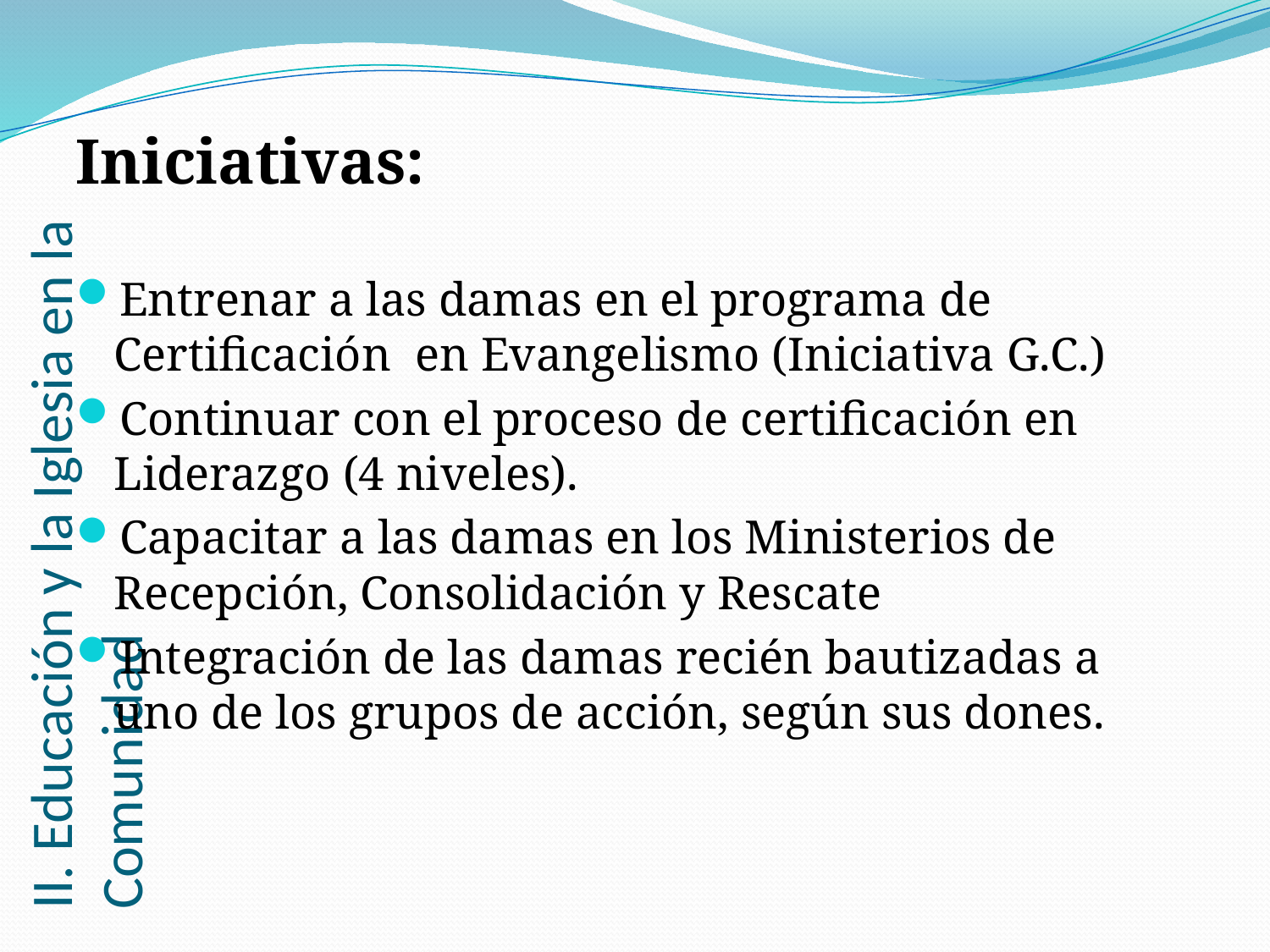

Iniciativas:

Entrenar a las damas en el programa de Certificación  en Evangelismo (Iniciativa G.C.)
Continuar con el proceso de certificación en Liderazgo (4 niveles).
Capacitar a las damas en los Ministerios de Recepción, Consolidación y Rescate
Integración de las damas recién bautizadas a uno de los grupos de acción, según sus dones.

# II. Educación y la Iglesia en la Comunidad